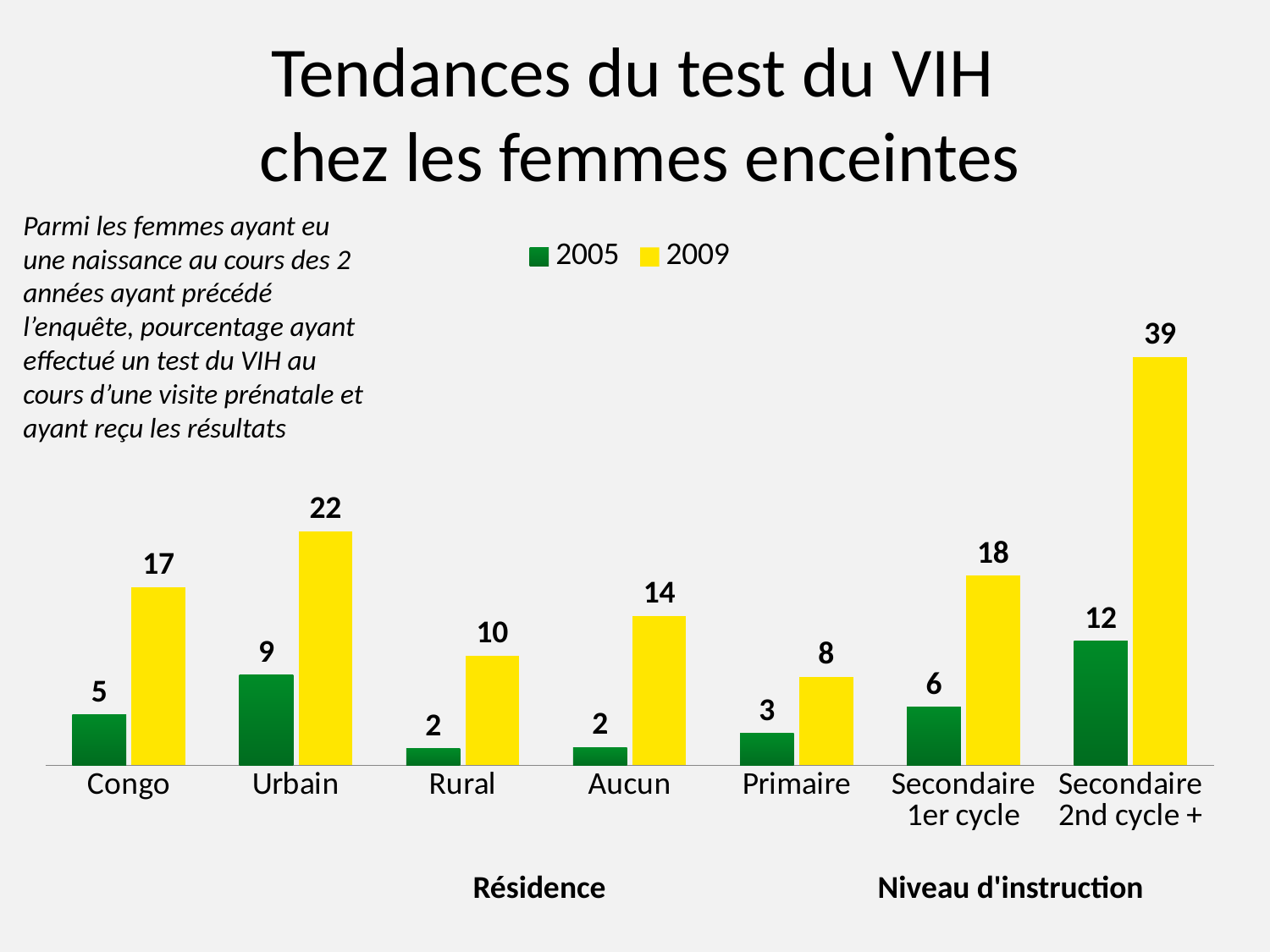

# Tendances du test du VIH chez les femmes enceintes
Parmi les femmes ayant eu une naissance au cours des 2 années ayant précédé l’enquête, pourcentage ayant effectué un test du VIH au cours d’une visite prénatale et ayant reçu les résultats

### Chart

| Category | 2005 | 2009 |
|---|---|---|
| Congo | 4.8 | 16.9 |
| Urbain | 8.6 | 22.2 |
| Rural | 1.6 | 10.4 |
| Aucun | 1.7 | 14.2 |
| Primaire | 3.0 | 8.4 |
| Secondaire 1er cycle | 5.5 | 18.0 |
| Secondaire 2nd cycle + | 11.8 | 38.800000000000004 |
Niveau d'instruction
Résidence